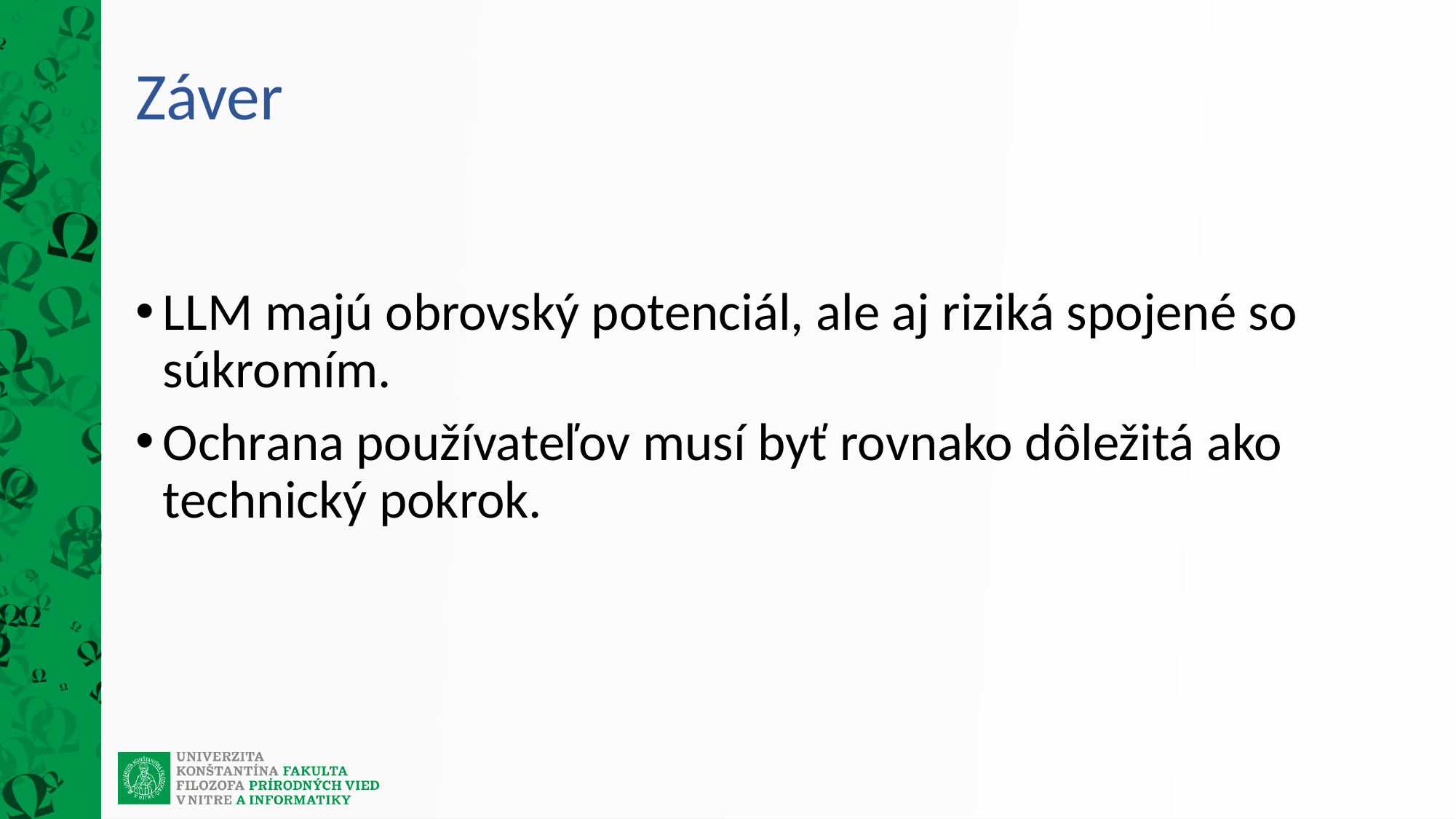

# Záver

LLM majú obrovský potenciál, ale aj riziká spojené so súkromím.
Ochrana používateľov musí byť rovnako dôležitá ako technický pokrok.